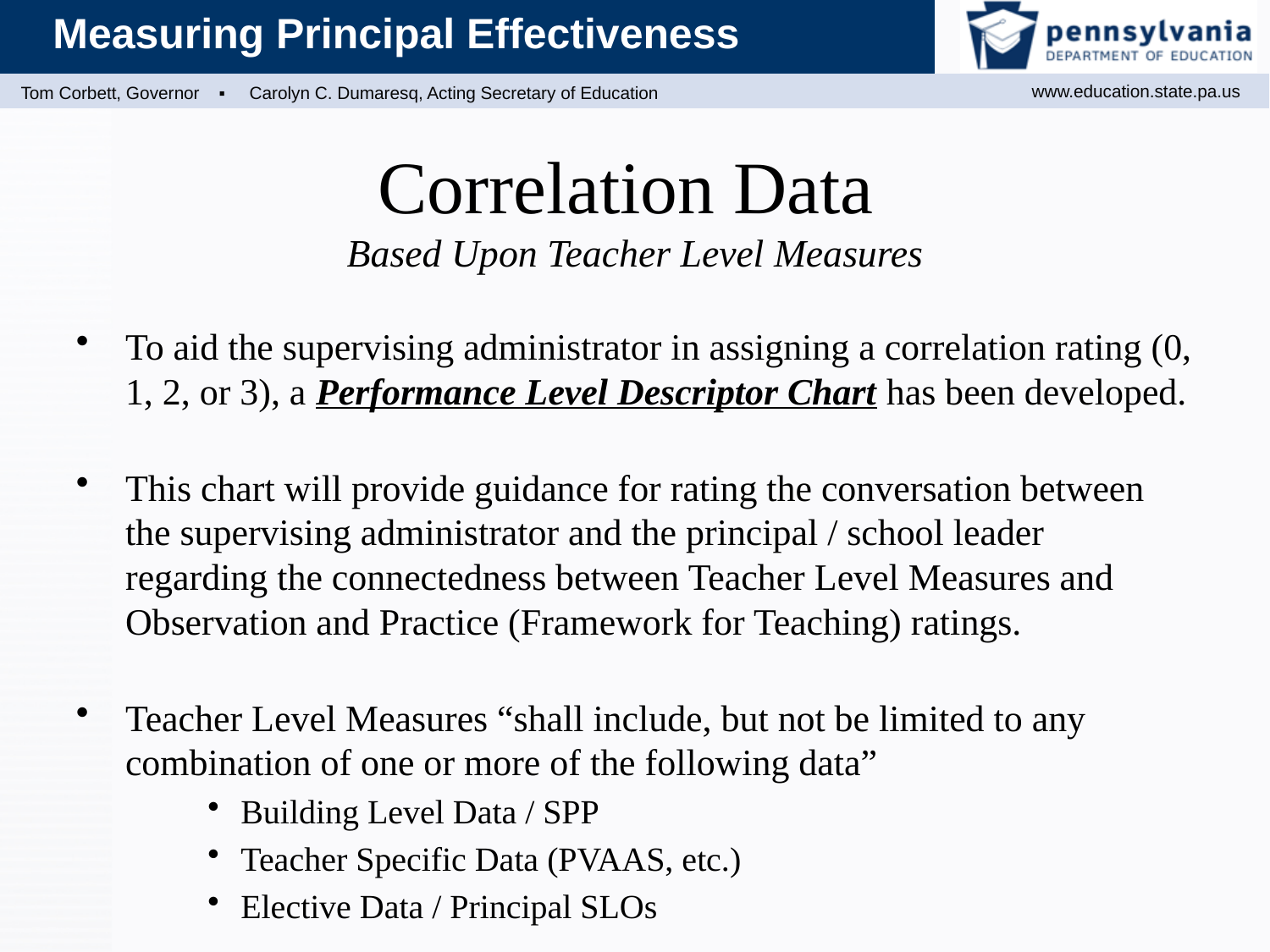

# Correlation Data Based Upon Teacher Level Measures
To aid the supervising administrator in assigning a correlation rating (0, 1, 2, or 3), a Performance Level Descriptor Chart has been developed.
This chart will provide guidance for rating the conversation between the supervising administrator and the principal / school leader regarding the connectedness between Teacher Level Measures and Observation and Practice (Framework for Teaching) ratings.
Teacher Level Measures “shall include, but not be limited to any combination of one or more of the following data”
Building Level Data / SPP
Teacher Specific Data (PVAAS, etc.)
Elective Data / Principal SLOs